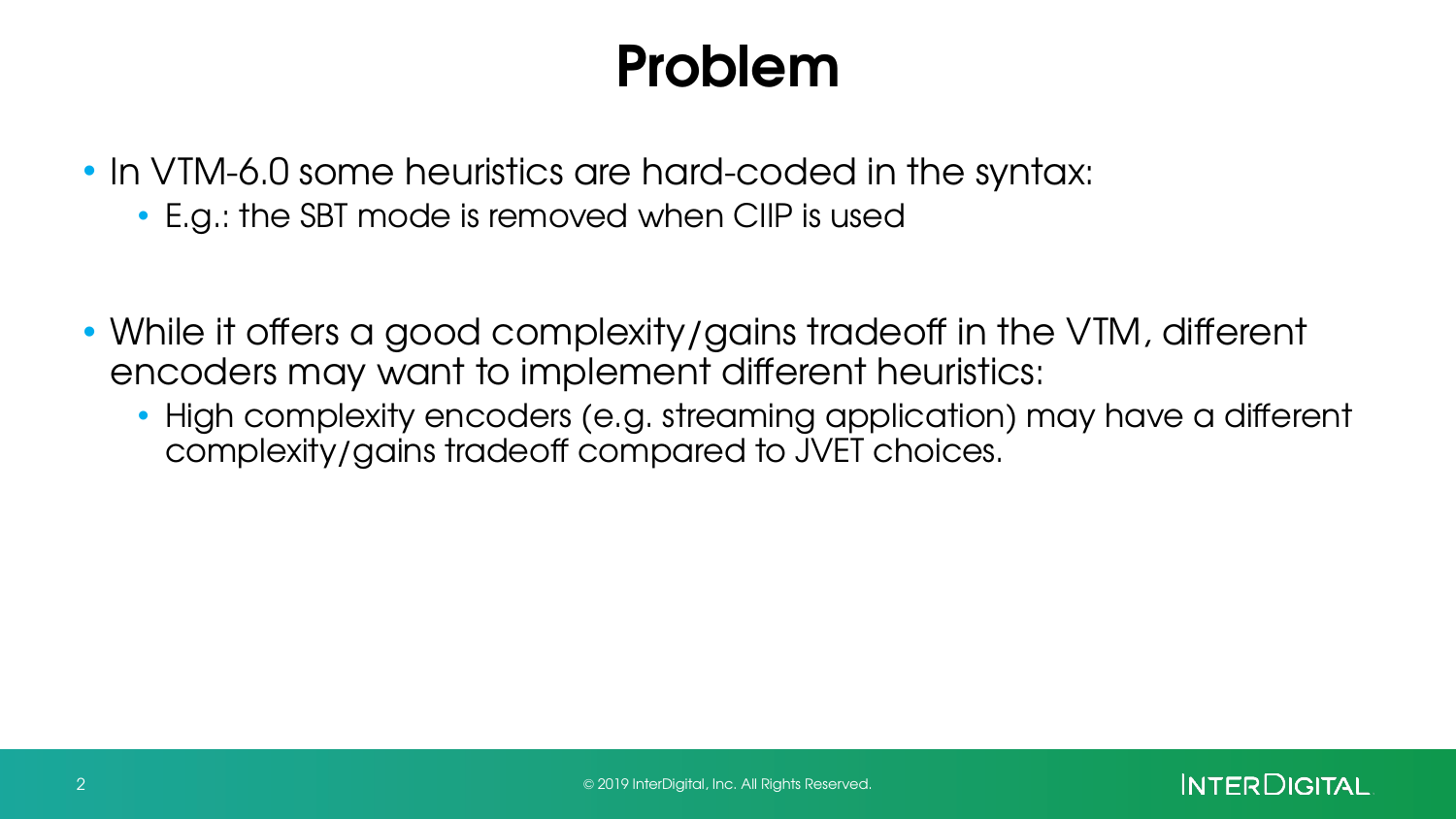

# Problem
In VTM-6.0 some heuristics are hard-coded in the syntax:
E.g.: the SBT mode is removed when CIIP is used

While it offers a good complexity/gains tradeoff in the VTM, different encoders may want to implement different heuristics:
High complexity encoders (e.g. streaming application) may have a different complexity/gains tradeoff compared to JVET choices.

2
© 2019 InterDigital, Inc. All Rights Reserved.